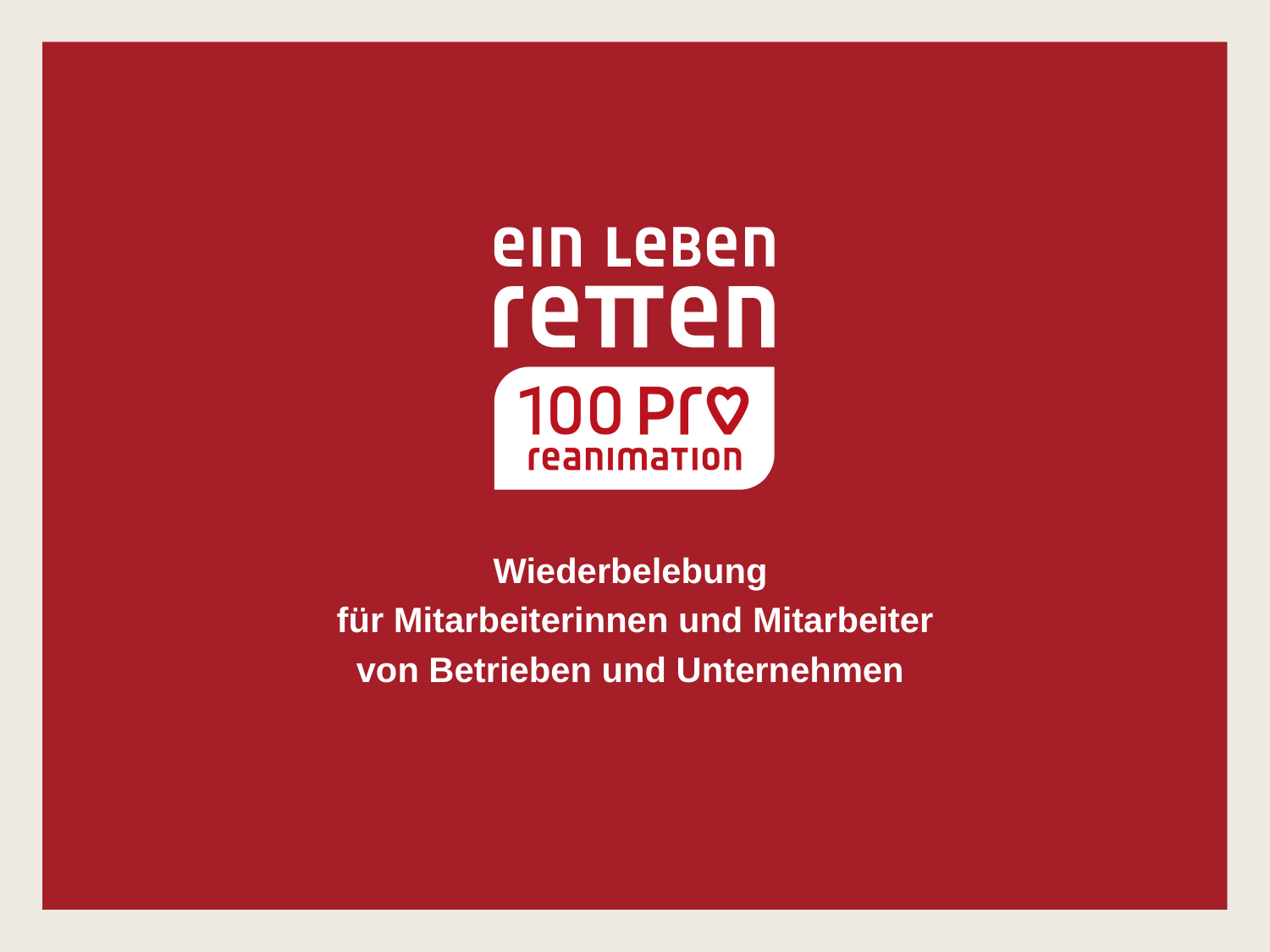

Wiederbelebung
für Mitarbeiterinnen und Mitarbeiter
von Betrieben und Unternehmen